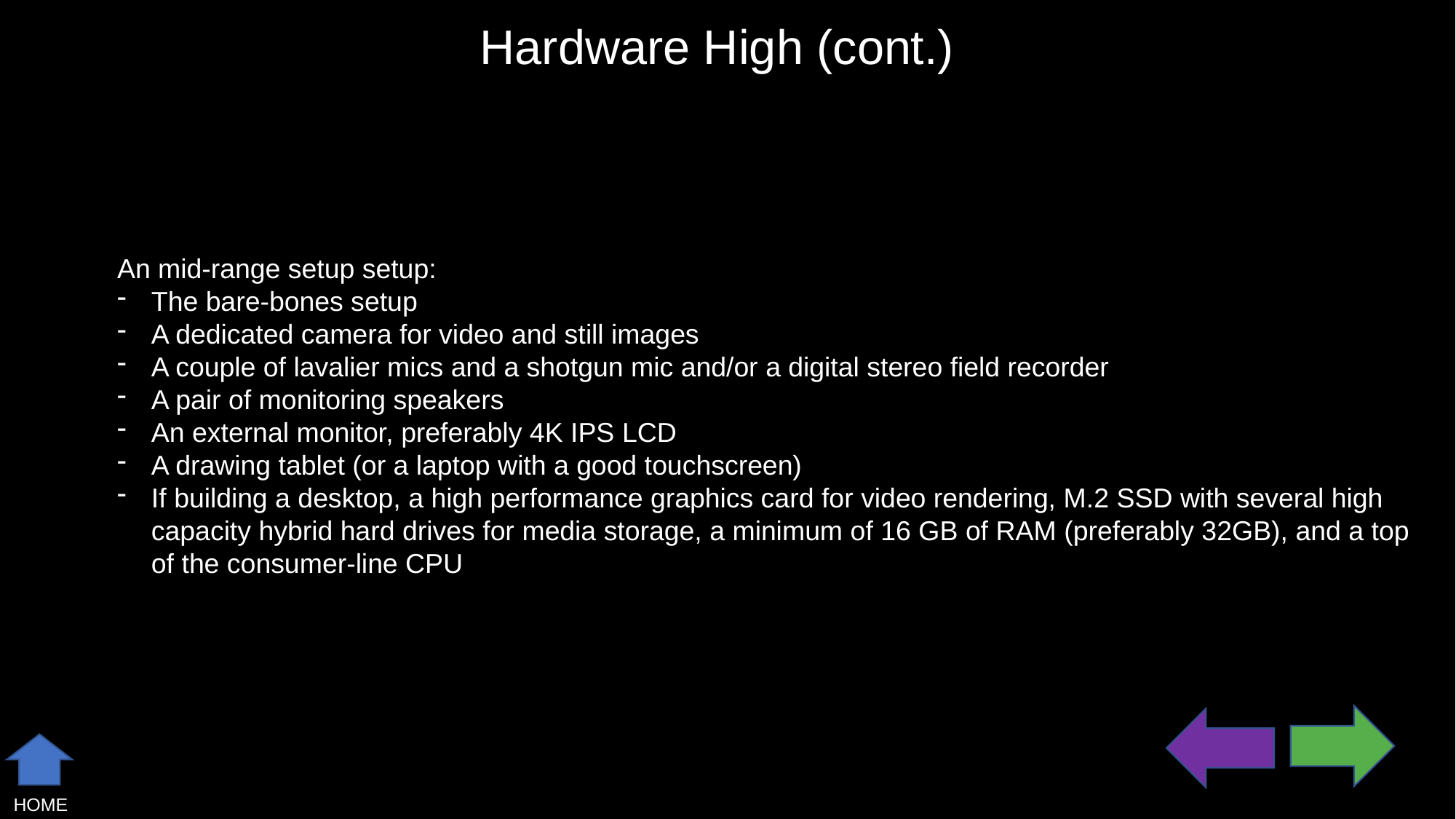

Hardware High (cont.)
An mid-range setup setup:
The bare-bones setup
A dedicated camera for video and still images
A couple of lavalier mics and a shotgun mic and/or a digital stereo field recorder
A pair of monitoring speakers
An external monitor, preferably 4K IPS LCD
A drawing tablet (or a laptop with a good touchscreen)
If building a desktop, a high performance graphics card for video rendering, M.2 SSD with several high capacity hybrid hard drives for media storage, a minimum of 16 GB of RAM (preferably 32GB), and a top of the consumer-line CPU

HOME